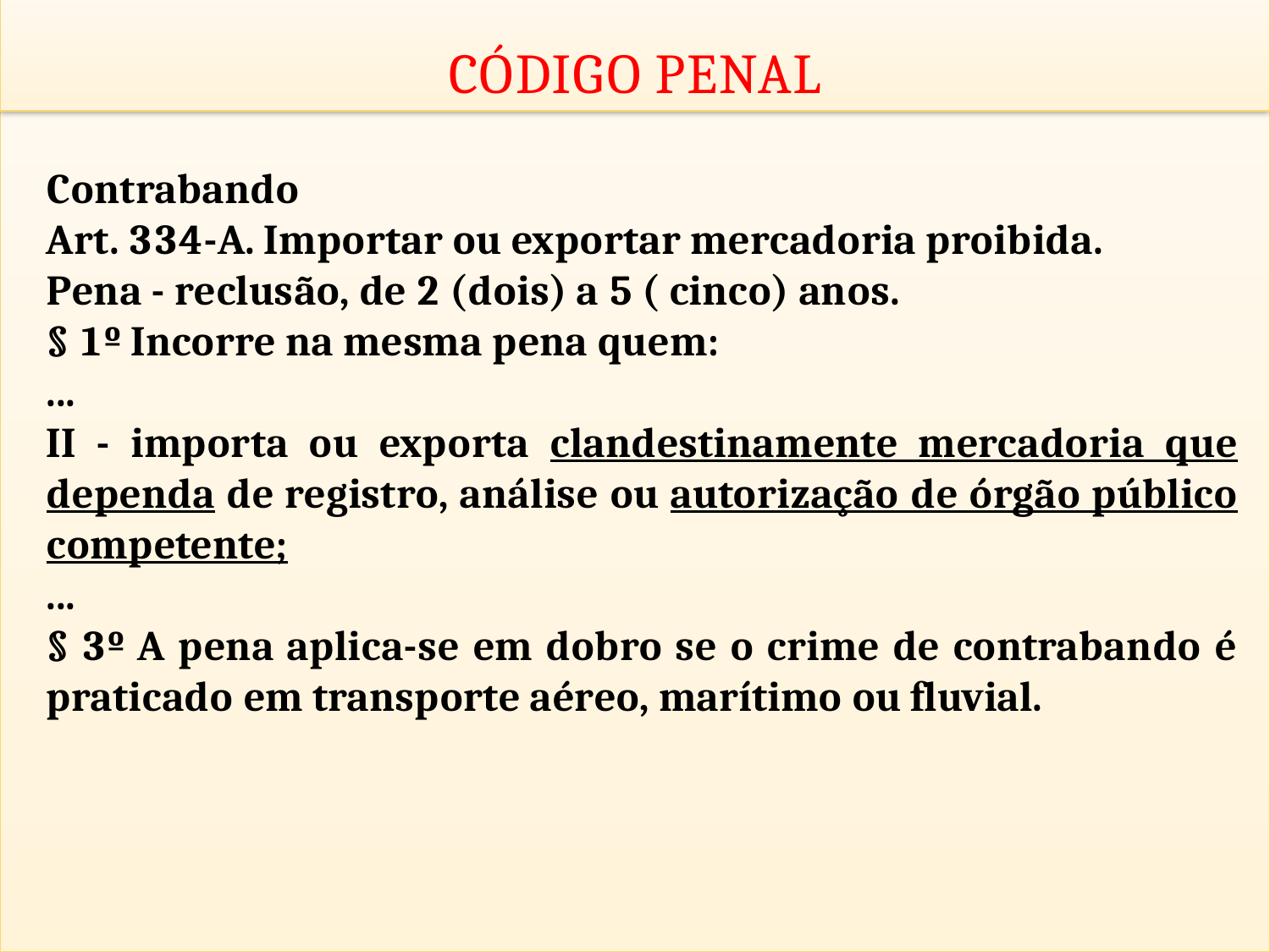

CÓDIGO PENAL

Contrabando
Art. 334-A. Importar ou exportar mercadoria proibida.
Pena - reclusão, de 2 (dois) a 5 ( cinco) anos.
§ 1º Incorre na mesma pena quem:
...
II - importa ou exporta clandestinamente mercadoria que dependa de registro, análise ou autorização de órgão público competente;
...
§ 3º A pena aplica-se em dobro se o crime de contrabando é praticado em transporte aéreo, marítimo ou fluvial.